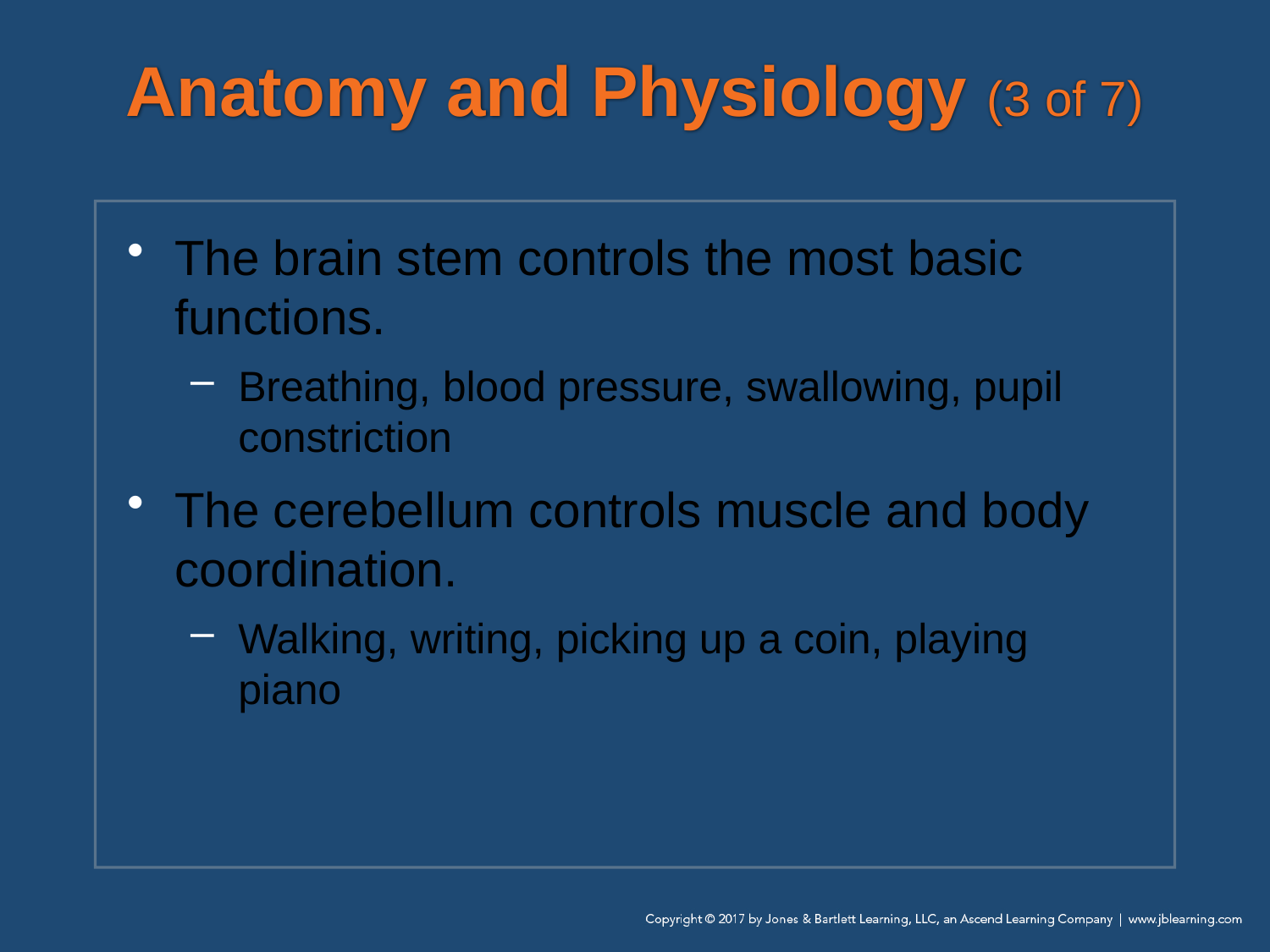

# Anatomy and Physiology (3 of 7)
The brain stem controls the most basic functions.
Breathing, blood pressure, swallowing, pupil constriction
The cerebellum controls muscle and body coordination.
Walking, writing, picking up a coin, playing piano